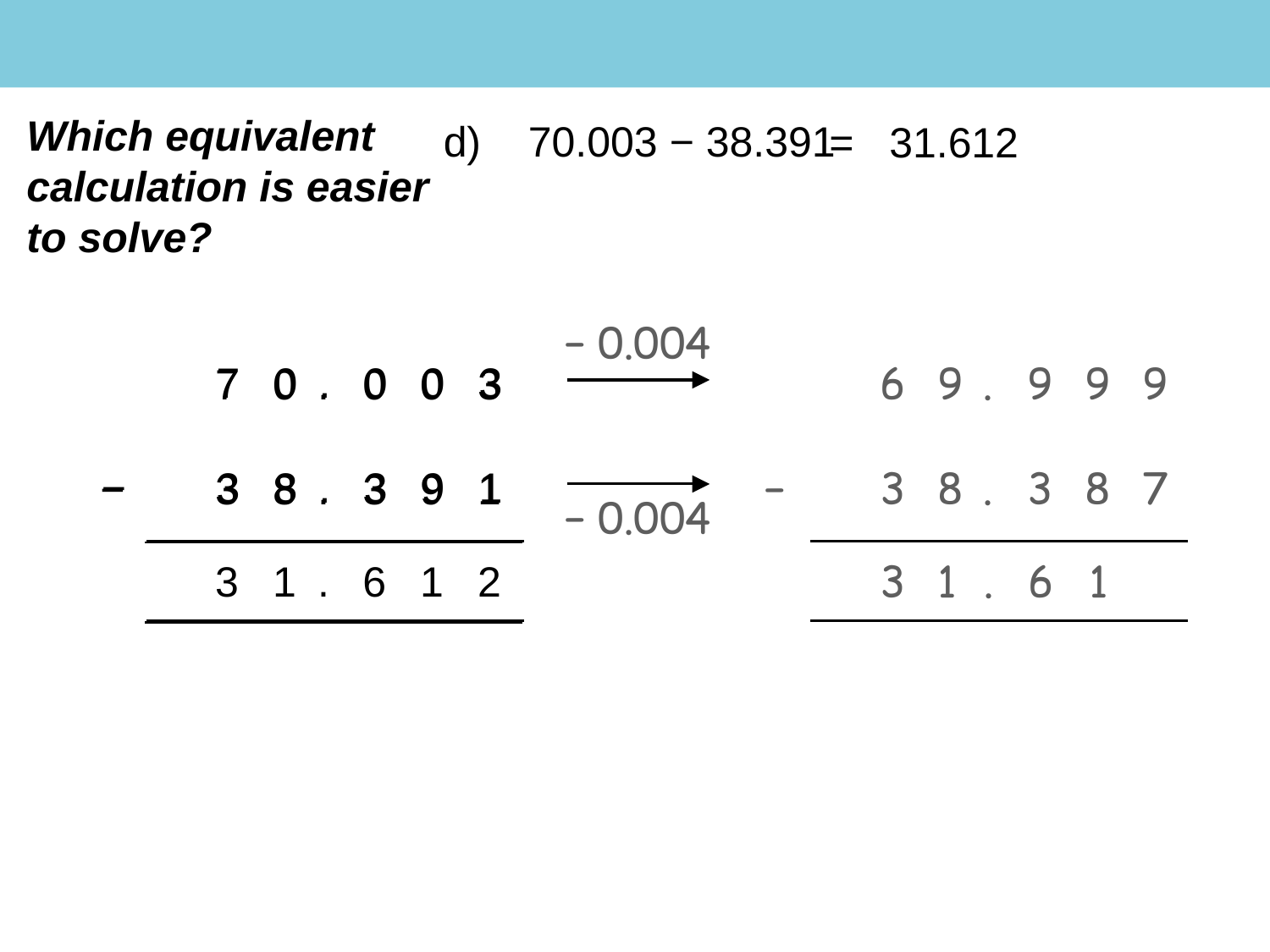

Which equivalent calculation is easier to solve?

              d)    70.003 − 38.391
       =   31.612
− 0.004
− 0.004
|  |  | 7 | 0 | . | 0 | 0 | 3 |
| --- | --- | --- | --- | --- | --- | --- | --- |
| − |  | 3 | 8 | . | 3 | 9 | 1 |
|  |  |  |  |  |  |  |  |
|  |  | 6 | 9 | . | 9 | 9 | 9 |
| --- | --- | --- | --- | --- | --- | --- | --- |
| − |  | 3 | 8 | . | 3 | 8 | 7 |
|  |  |  |  |  |  |  | 2 |
|  |  | 7 | 0 | . | 0 | 0 | 3 |
| --- | --- | --- | --- | --- | --- | --- | --- |
| − |  | 3 | 8 | . | 3 | 9 | 1 |
|  |  | 3 | 1 | . | 6 | 1 | 2 |

3
1
.
6
1